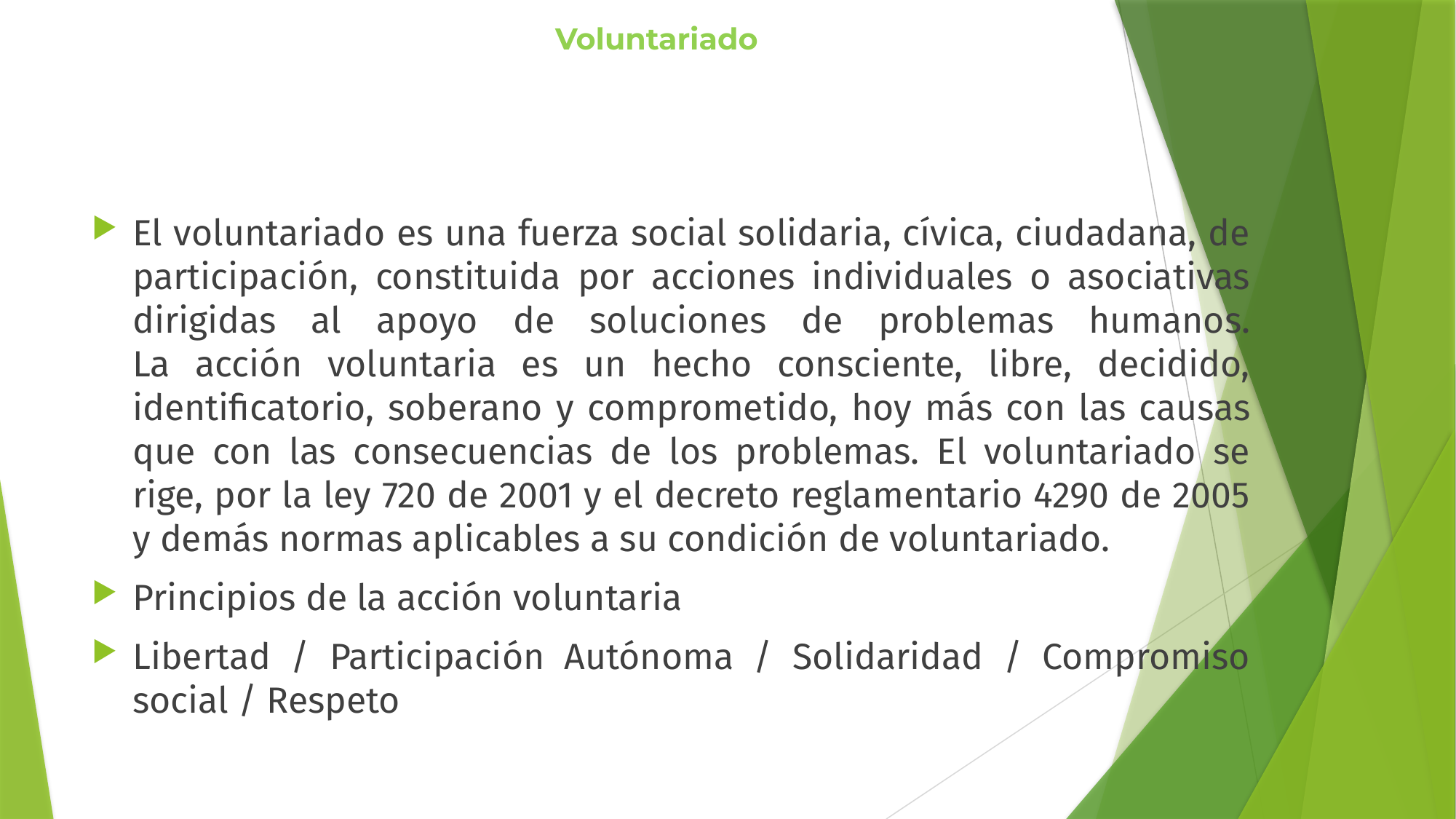

# Voluntariado

El voluntariado es una fuerza social solidaria, cívica, ciudadana, de participación, constituida por acciones individuales o asociativas dirigidas al apoyo de soluciones de problemas humanos.
La acción voluntaria es un hecho consciente, libre, decidido, identificatorio, soberano y comprometido, hoy más con las causas que con las consecuencias de los problemas. El voluntariado se rige, por la ley 720 de 2001 y el decreto reglamentario 4290 de 2005 y demás normas aplicables a su condición de voluntariado.
Principios de la acción voluntaria
Libertad / Participación Autónoma / Solidaridad / Compromiso social / Respeto